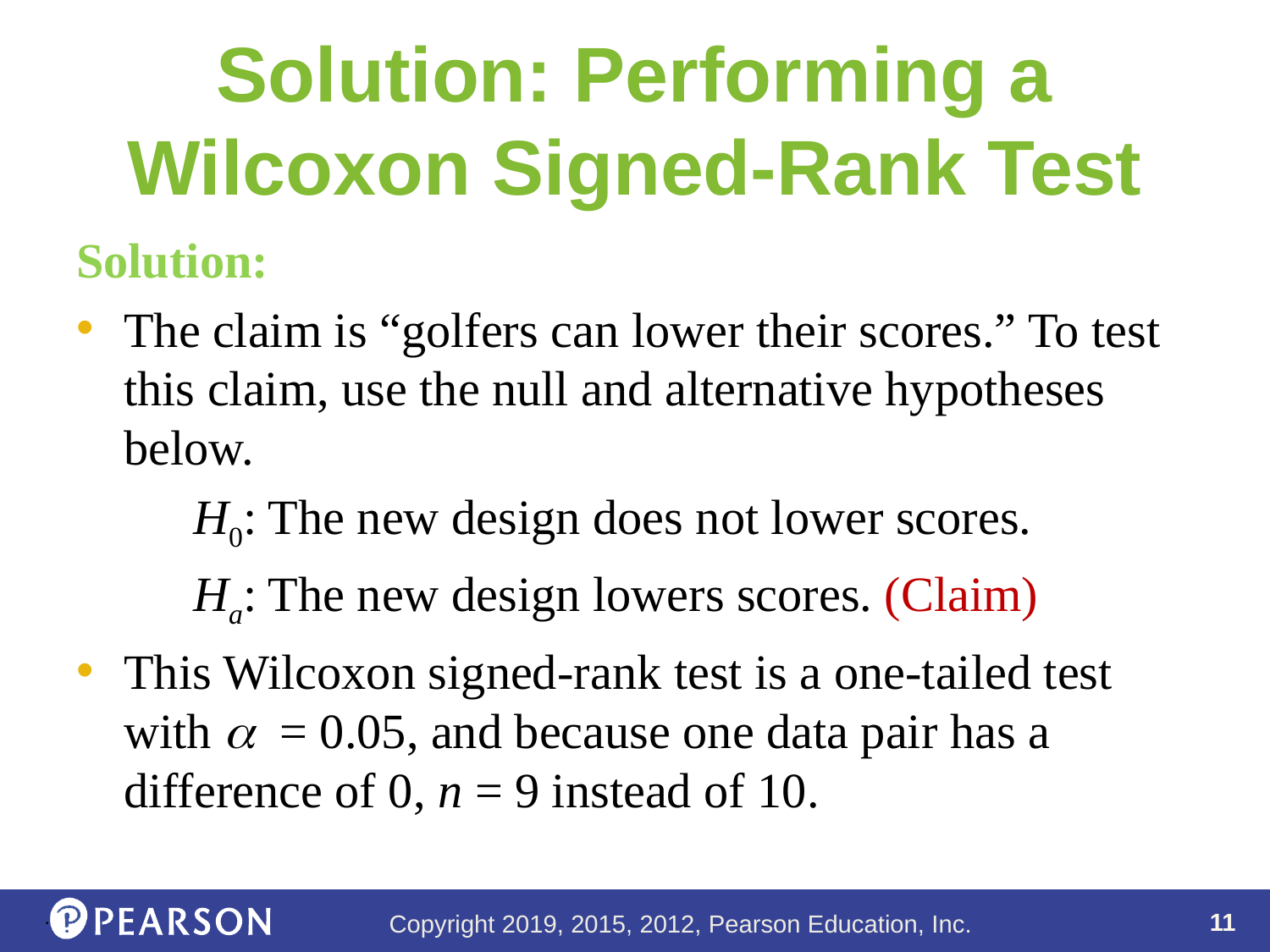

# Solution: Performing a Wilcoxon Signed-Rank Test
Solution:
The claim is “golfers can lower their scores.” To test this claim, use the null and alternative hypotheses below.
     H0: The new design does not lower scores.
     Ha: The new design lowers scores. (Claim)
This Wilcoxon signed-rank test is a one-tailed test with α = 0.05, and because one data pair has a difference of 0, n = 9 instead of 10.
.